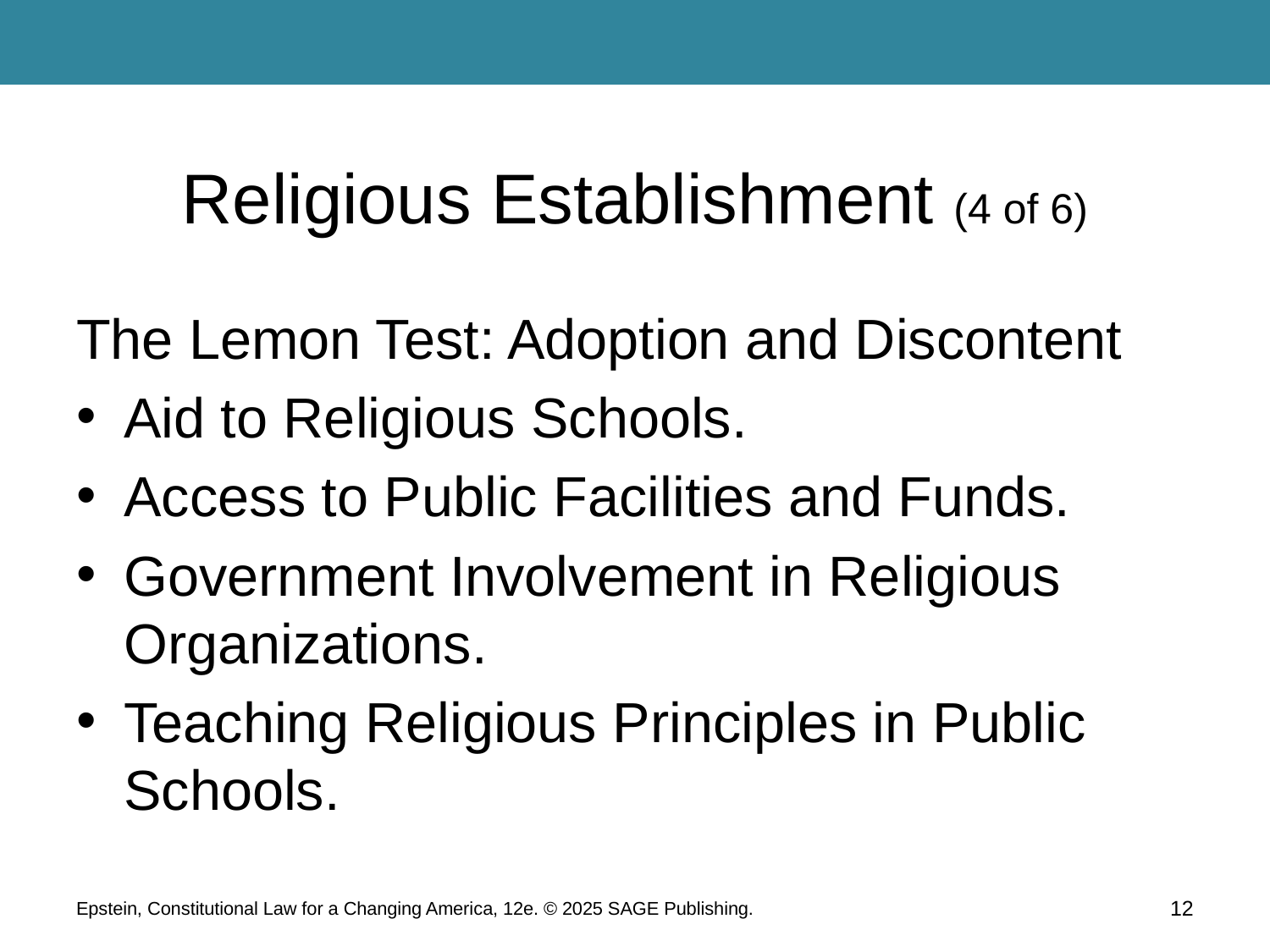

# Religious Establishment (4 of 6)
The Lemon Test: Adoption and Discontent
Aid to Religious Schools.
Access to Public Facilities and Funds.
Government Involvement in Religious Organizations.
Teaching Religious Principles in Public Schools.
Epstein, Constitutional Law for a Changing America, 12e. © 2025 SAGE Publishing.
12